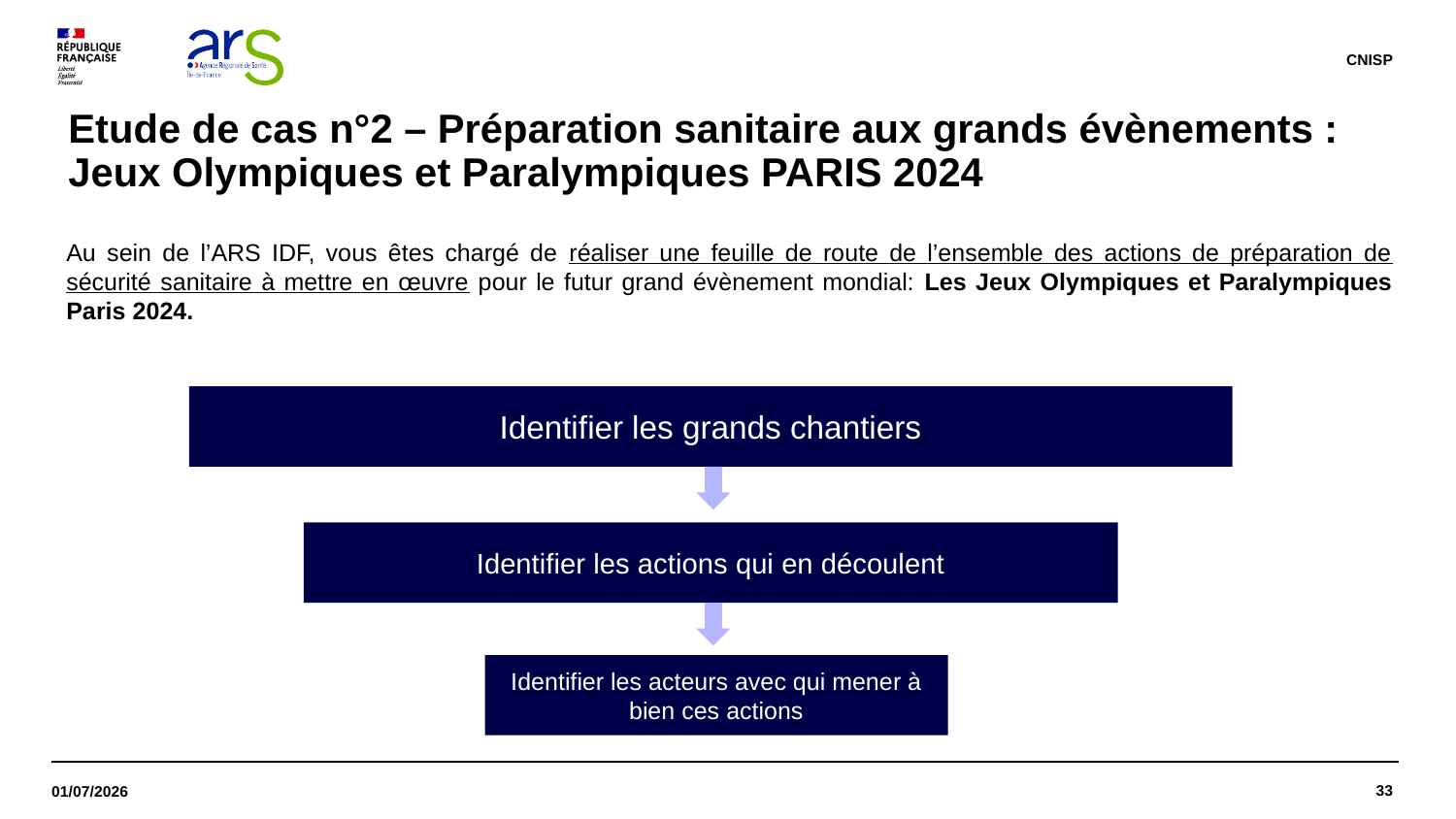

CNISP
# Etude de cas n°2 – Préparation sanitaire aux grands évènements : Jeux Olympiques et Paralympiques PARIS 2024
Au sein de l’ARS IDF, vous êtes chargé de réaliser une feuille de route de l’ensemble des actions de préparation de sécurité sanitaire à mettre en œuvre pour le futur grand évènement mondial: Les Jeux Olympiques et Paralympiques Paris 2024.

Identifier les grands chantiers

Identifier les actions qui en découlent

Identifier les acteurs avec qui mener à bien ces actions
33
01/07/2026